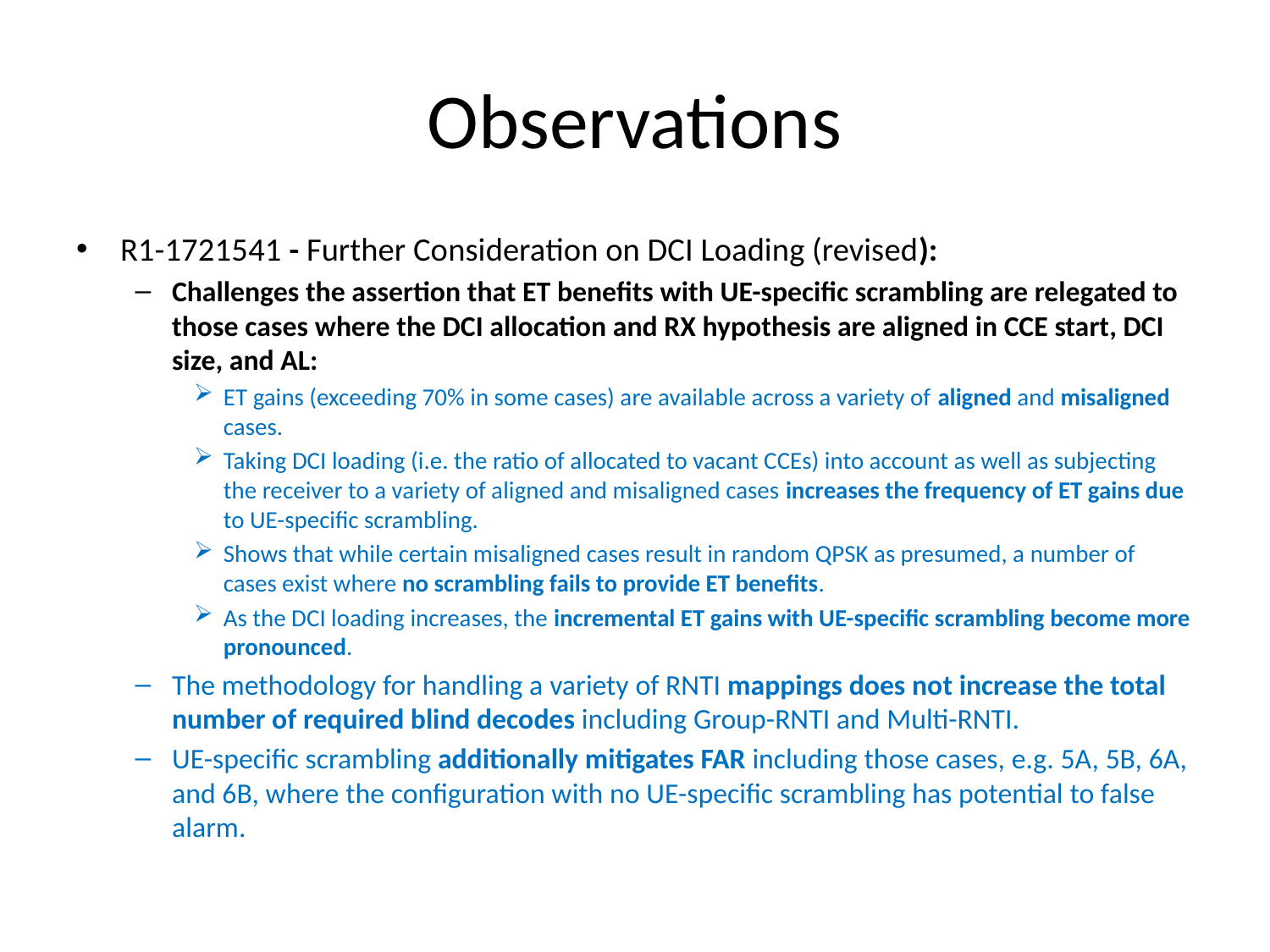

# Observations
R1-1721541 - Further Consideration on DCI Loading (revised):
Challenges the assertion that ET benefits with UE-specific scrambling are relegated to those cases where the DCI allocation and RX hypothesis are aligned in CCE start, DCI size, and AL:
ET gains (exceeding 70% in some cases) are available across a variety of aligned and misaligned cases.
Taking DCI loading (i.e. the ratio of allocated to vacant CCEs) into account as well as subjecting the receiver to a variety of aligned and misaligned cases increases the frequency of ET gains due to UE-specific scrambling.
Shows that while certain misaligned cases result in random QPSK as presumed, a number of cases exist where no scrambling fails to provide ET benefits.
As the DCI loading increases, the incremental ET gains with UE-specific scrambling become more pronounced.
The methodology for handling a variety of RNTI mappings does not increase the total number of required blind decodes including Group-RNTI and Multi-RNTI.
UE-specific scrambling additionally mitigates FAR including those cases, e.g. 5A, 5B, 6A, and 6B, where the configuration with no UE-specific scrambling has potential to false alarm.